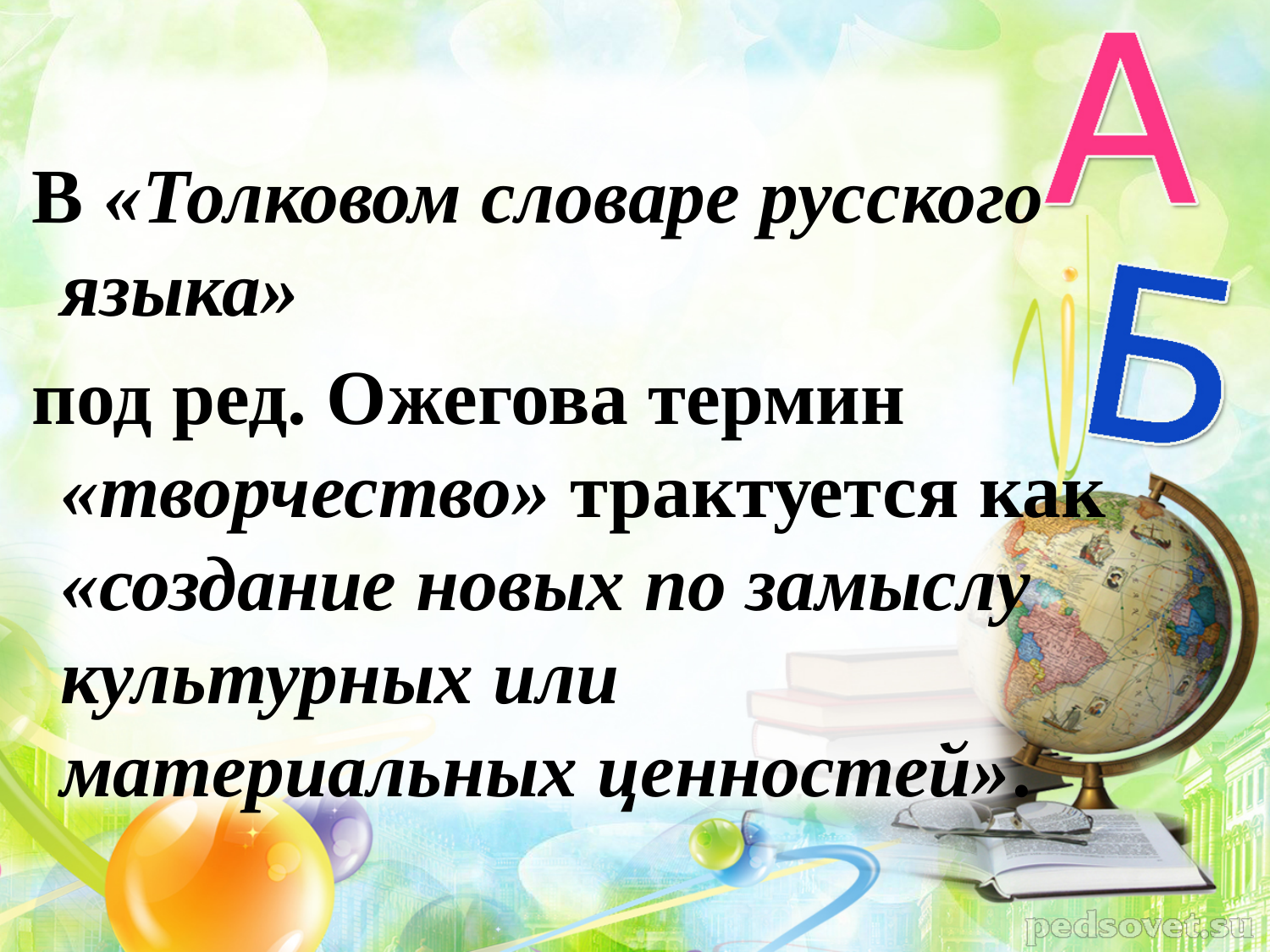

#
 В «Толковом словаре русского языка»
 под ред. Ожегова термин «творчество» трактуется как «создание новых по замыслу культурных или материальных ценностей».